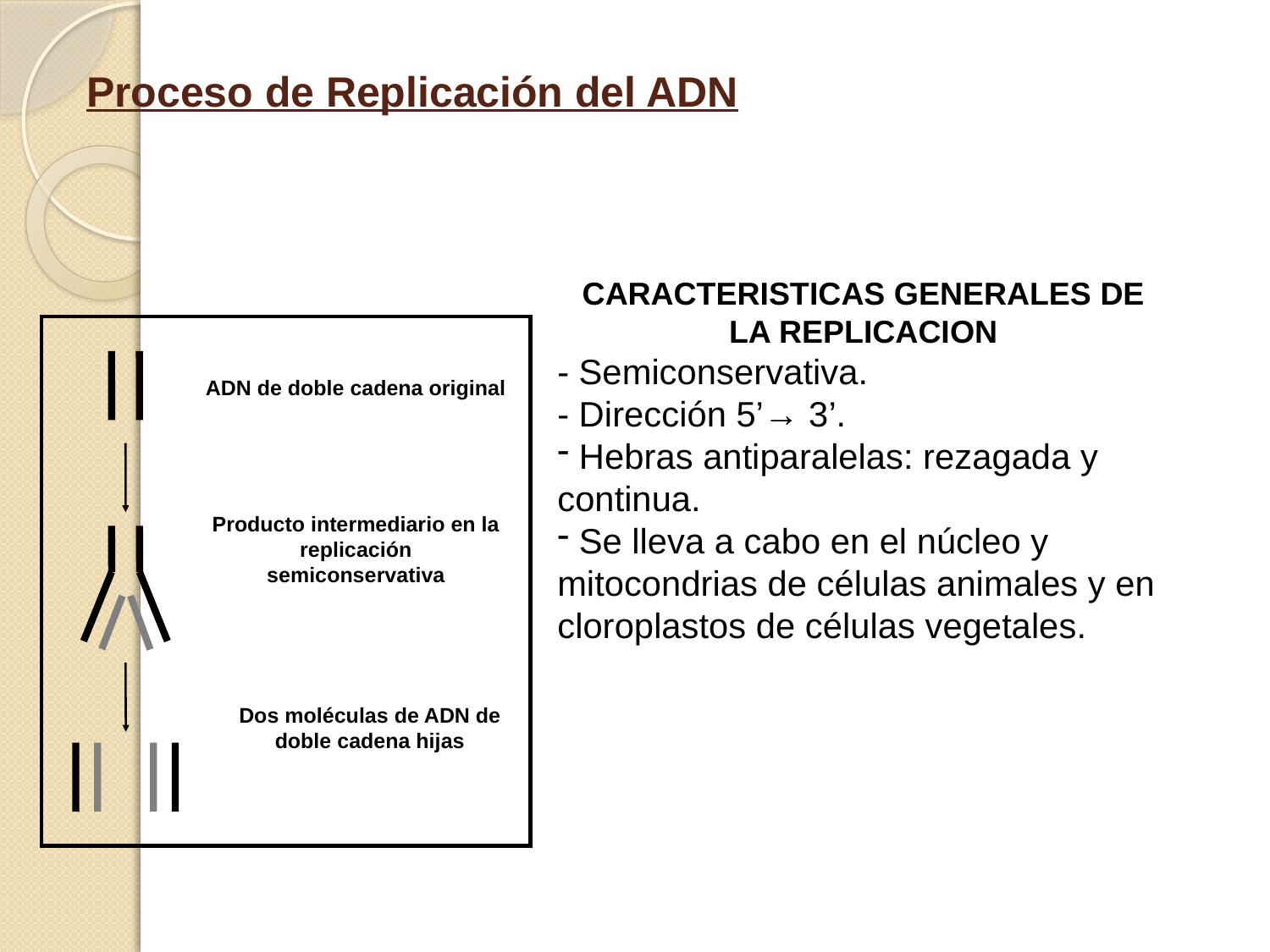

# Proceso de Replicación del ADN

CARACTERISTICAS GENERALES DE LA REPLICACION
- Semiconservativa.
- Dirección 5’→ 3’.
 Hebras antiparalelas: rezagada y continua.
 Se lleva a cabo en el núcleo y mitocondrias de células animales y en cloroplastos de células vegetales.

ADN de doble cadena original

Producto intermediario en la replicación semiconservativa

Dos moléculas de ADN de doble cadena hijas